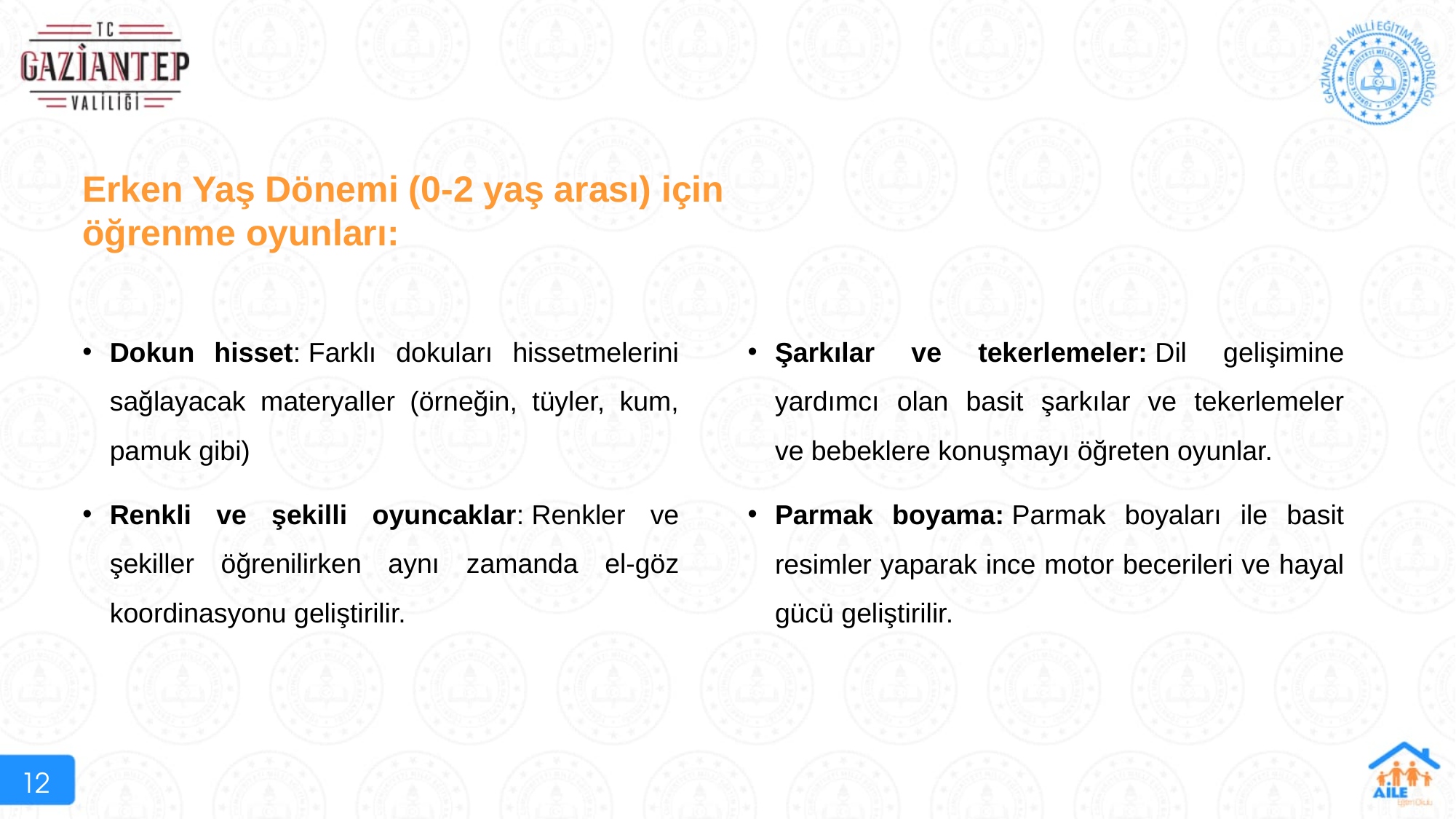

Erken Yaş Dönemi (0-2 yaş arası) için öğrenme oyunları:
Dokun hisset: Farklı dokuları hissetmelerini sağlayacak materyaller (örneğin, tüyler, kum, pamuk gibi)
Renkli ve şekilli oyuncaklar: Renkler ve şekiller öğrenilirken aynı zamanda el-göz koordinasyonu geliştirilir.
Şarkılar ve tekerlemeler: Dil gelişimine yardımcı olan basit şarkılar ve tekerlemeler ve bebeklere konuşmayı öğreten oyunlar.
Parmak boyama: Parmak boyaları ile basit resimler yaparak ince motor becerileri ve hayal gücü geliştirilir.
12